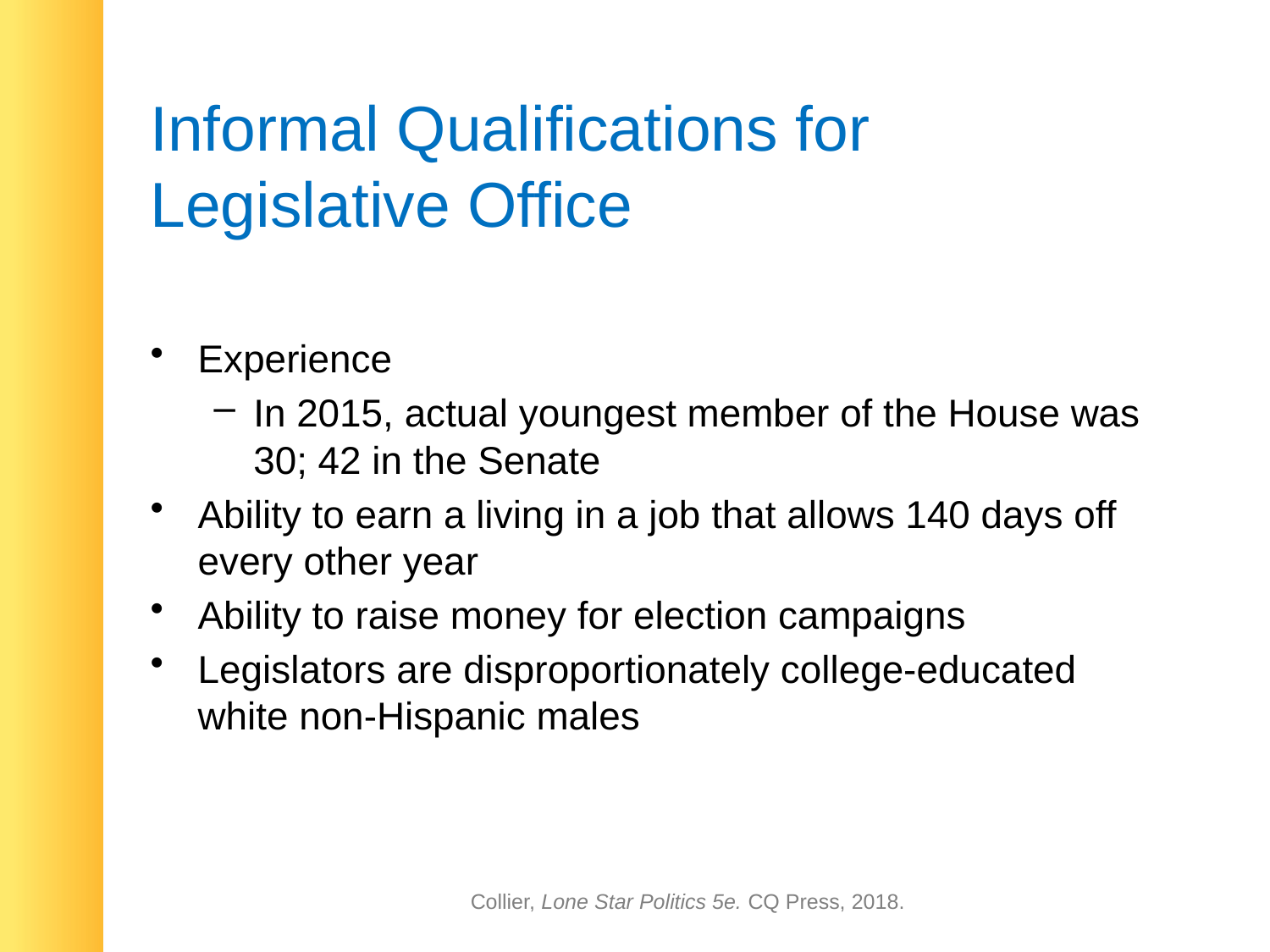

# Informal Qualifications for Legislative Office
Experience
In 2015, actual youngest member of the House was 30; 42 in the Senate
Ability to earn a living in a job that allows 140 days off every other year
Ability to raise money for election campaigns
Legislators are disproportionately college-educated white non-Hispanic males
Collier, Lone Star Politics 5e. CQ Press, 2018.